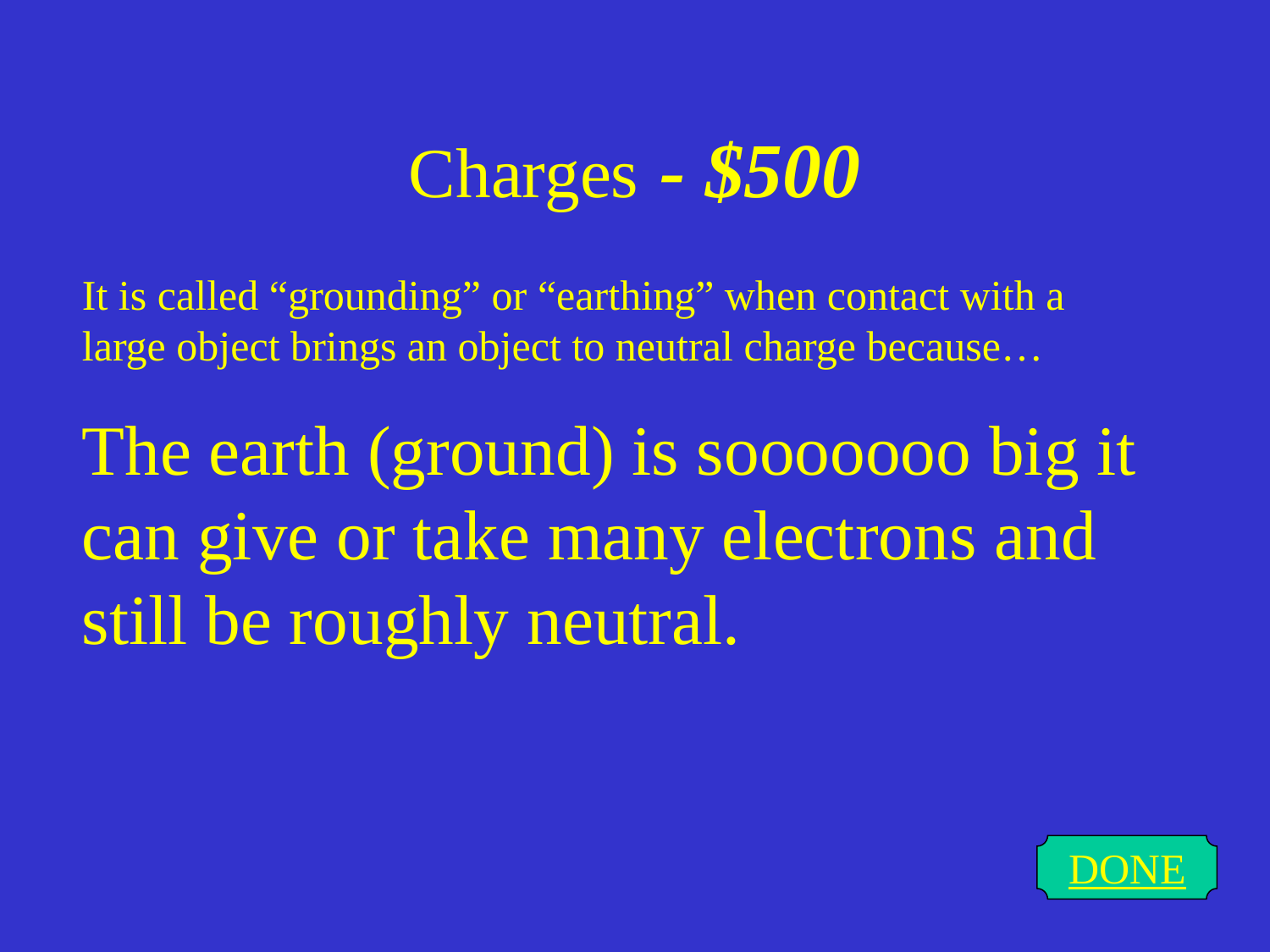

# Charges - $500
It is called “grounding” or “earthing” when contact with a large object brings an object to neutral charge because…
The earth (ground) is sooooooo big it can give or take many electrons and still be roughly neutral.

DONE